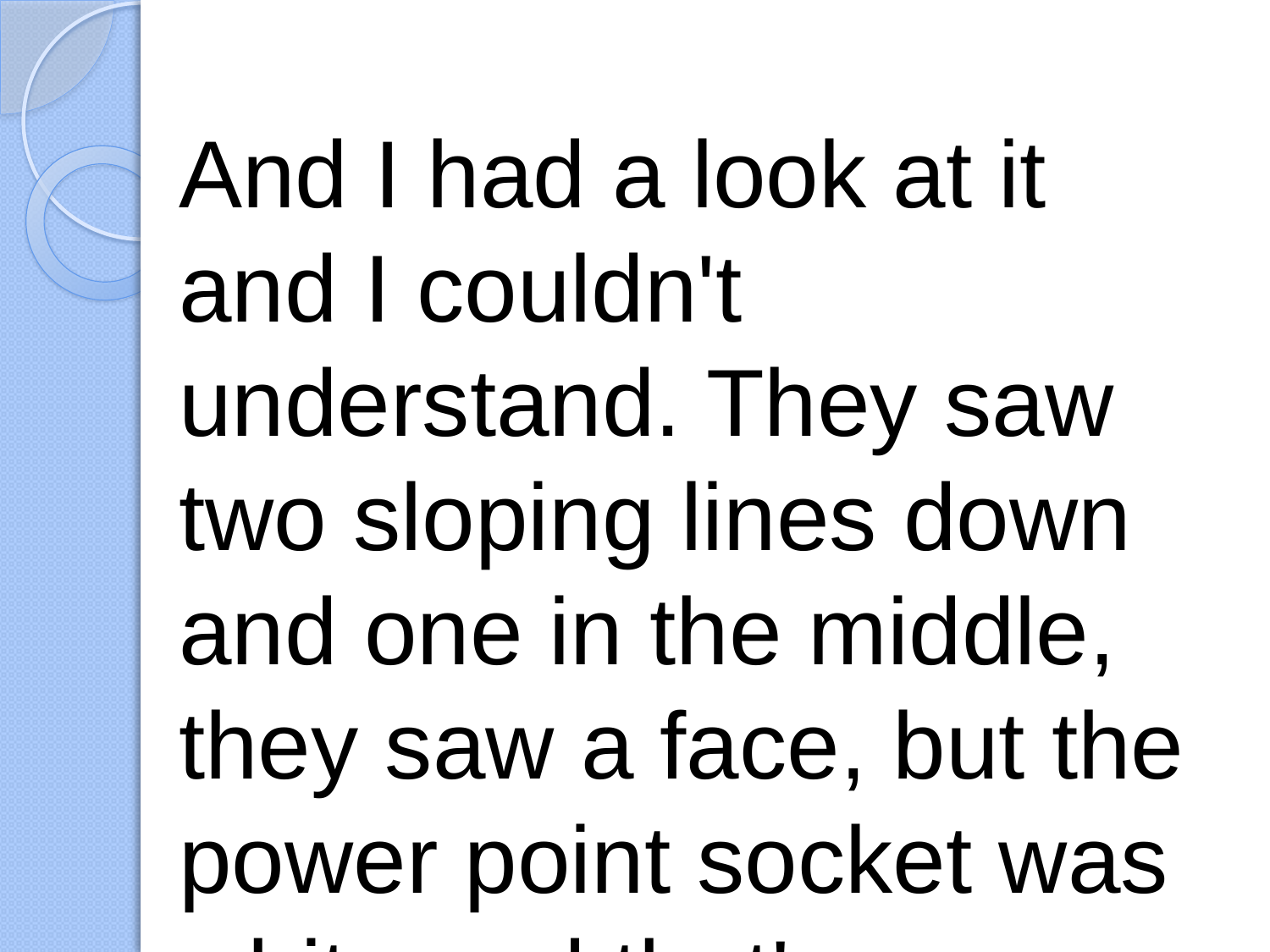

#
And I had a look at it and I couldn't understand. They saw two sloping lines down and one in the middle, they saw a face, but the power point socket was white and that's...